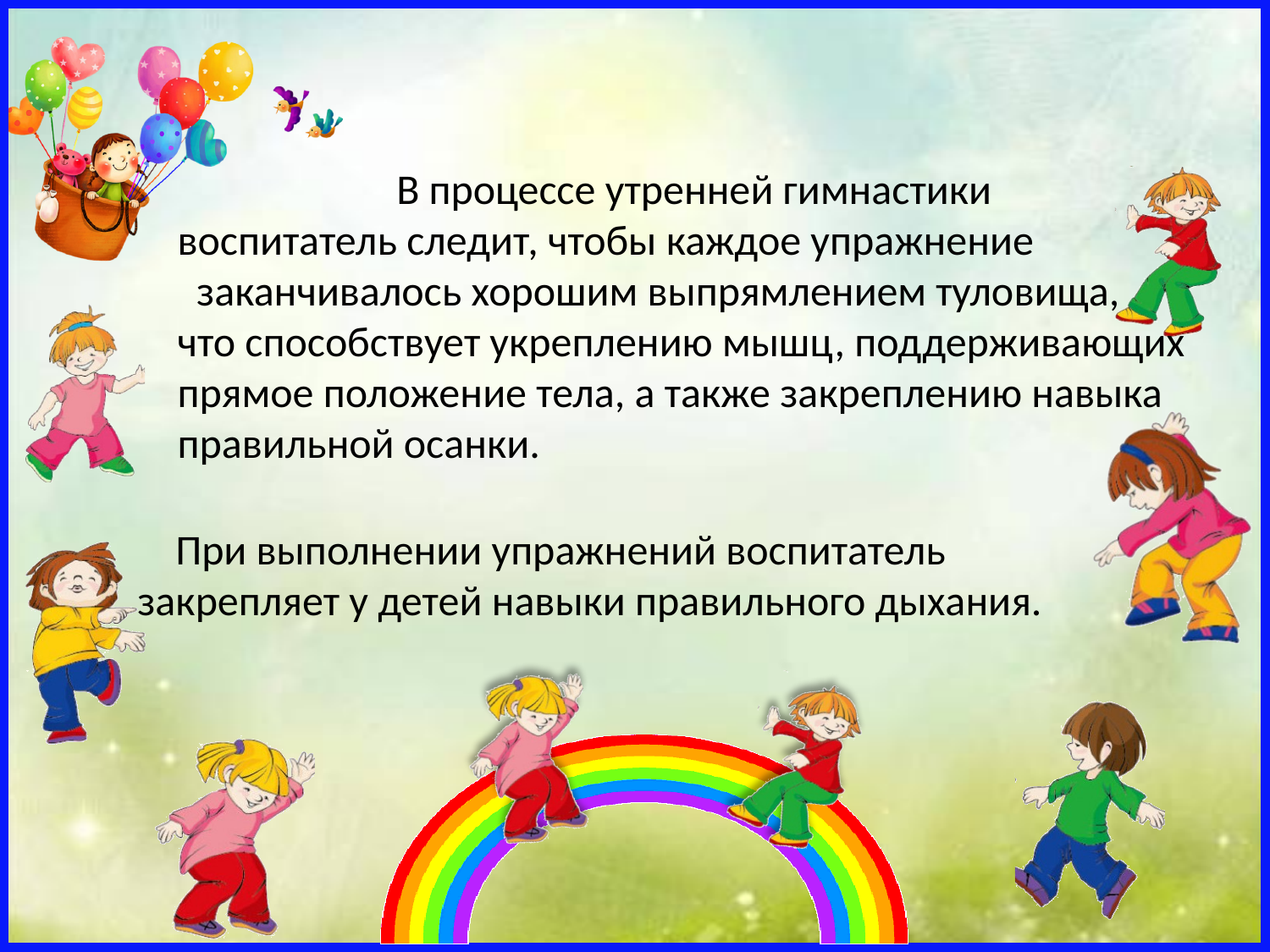

В процессе утренней гимнастики    воспитатель следит, чтобы каждое упражнение
  заканчивалось хорошим выпрямлением туло­вища,
что способствует укреплению мышц, поддерживающих прямое положение тела, а также закреплению навыка правильной осанки.
    При выполнении упражнений воспитатель закрепляет у детей навыки правильного дыхания.